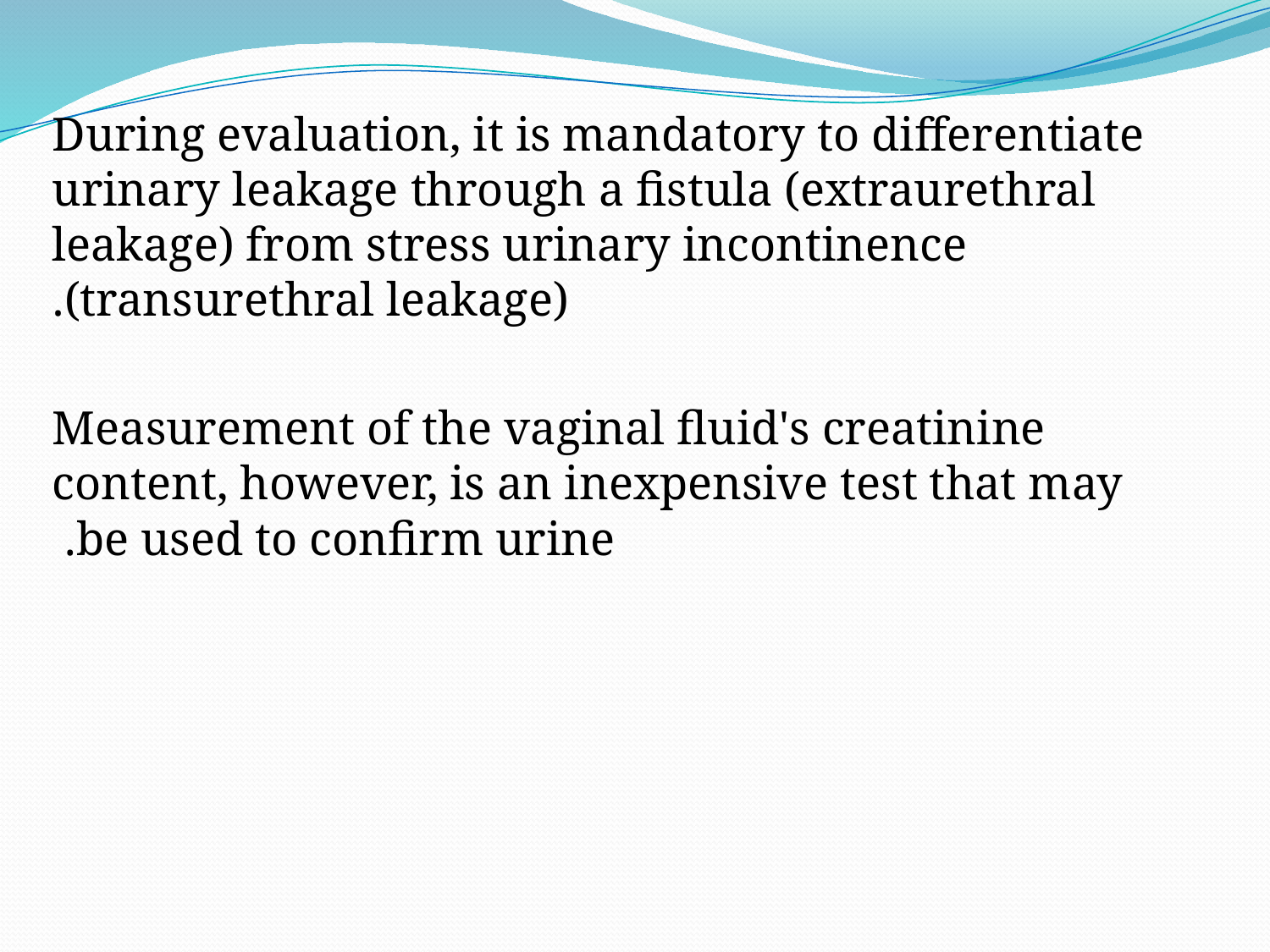

During evaluation, it is mandatory to differentiate urinary leakage through a fistula (extraurethral leakage) from stress urinary incontinence (transurethral leakage).

 Measurement of the vaginal fluid's creatinine content, however, is an inexpensive test that may be used to confirm urine.